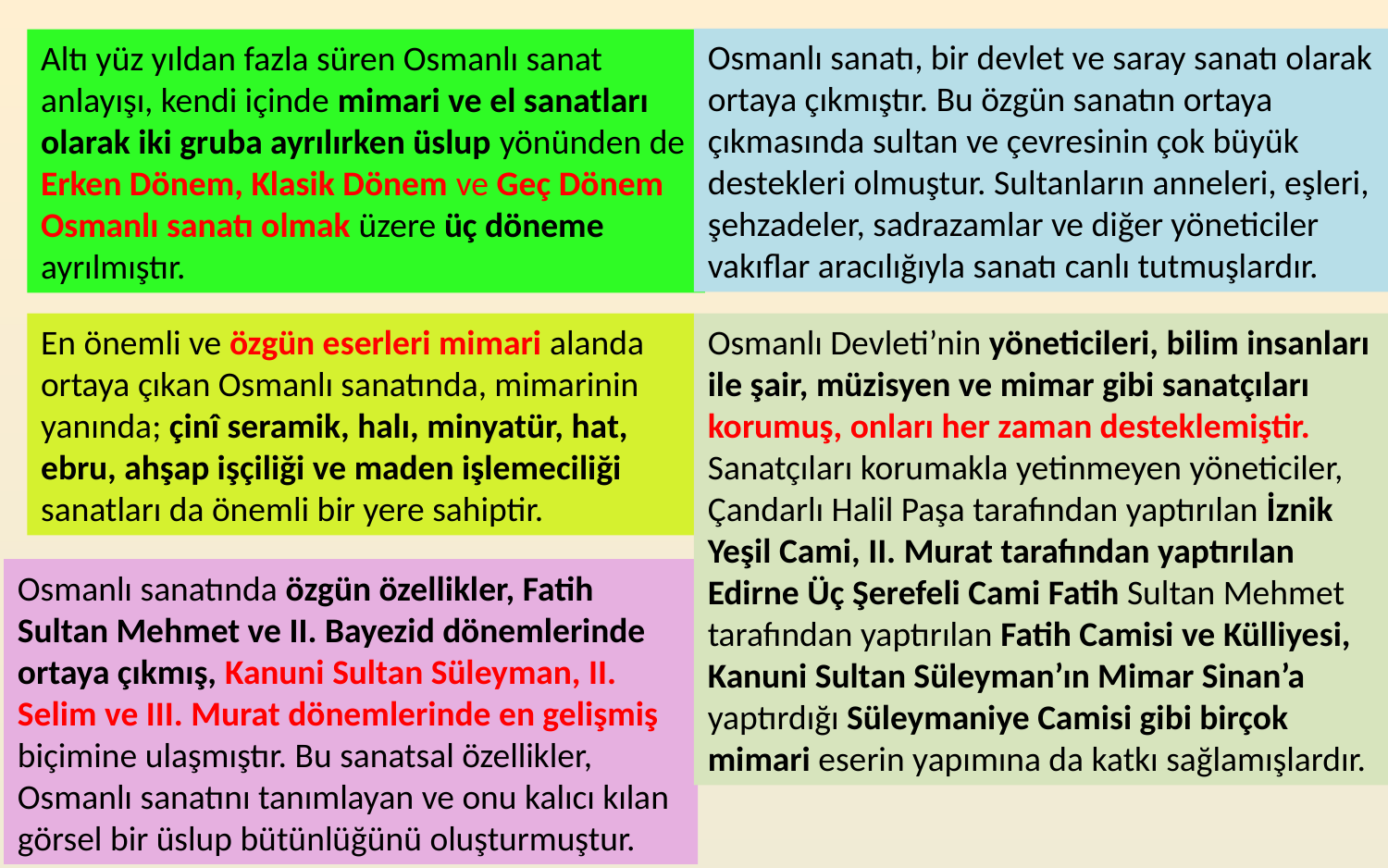

Osmanlı sanatı, bir devlet ve saray sanatı olarak ortaya çıkmıştır. Bu özgün sanatın ortaya
çıkmasında sultan ve çevresinin çok büyük destekleri olmuştur. Sultanların anneleri, eşleri,
şehzadeler, sadrazamlar ve diğer yöneticiler vakıflar aracılığıyla sanatı canlı tutmuşlardır.
Altı yüz yıldan fazla süren Osmanlı sanat anlayışı, kendi içinde mimari ve el sanatları olarak iki gruba ayrılırken üslup yönünden de Erken Dönem, Klasik Dönem ve Geç Dönem Osmanlı sanatı olmak üzere üç döneme ayrılmıştır.
En önemli ve özgün eserleri mimari alanda ortaya çıkan Osmanlı sanatında, mimarinin yanında; çinî seramik, halı, minyatür, hat, ebru, ahşap işçiliği ve maden işlemeciliği sanatları da önemli bir yere sahiptir.
Osmanlı Devleti’nin yöneticileri, bilim insanları ile şair, müzisyen ve mimar gibi sanatçıları korumuş, onları her zaman desteklemiştir. Sanatçıları korumakla yetinmeyen yöneticiler, Çandarlı Halil Paşa tarafından yaptırılan İznik Yeşil Cami, II. Murat tarafından yaptırılan Edirne Üç Şerefeli Cami Fatih Sultan Mehmet tarafından yaptırılan Fatih Camisi ve Külliyesi, Kanuni Sultan Süleyman’ın Mimar Sinan’a
yaptırdığı Süleymaniye Camisi gibi birçok mimari eserin yapımına da katkı sağlamışlardır.
Osmanlı sanatında özgün özellikler, Fatih Sultan Mehmet ve II. Bayezid dönemlerinde ortaya çıkmış, Kanuni Sultan Süleyman, II. Selim ve III. Murat dönemlerinde en gelişmiş biçimine ulaşmıştır. Bu sanatsal özellikler, Osmanlı sanatını tanımlayan ve onu kalıcı kılan görsel bir üslup bütünlüğünü oluşturmuştur.